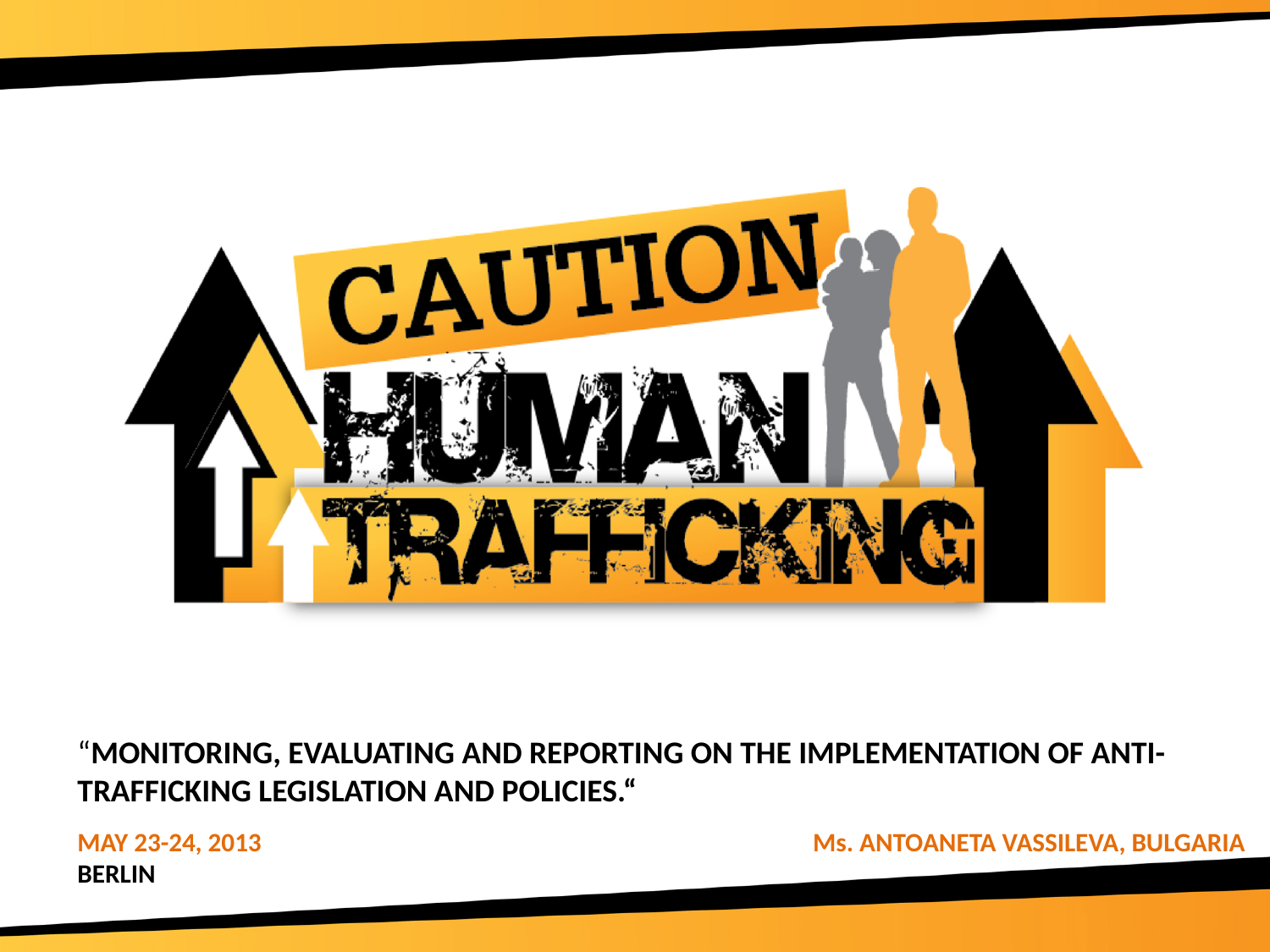

“MONITORING, EVALUATING AND REPORTING ON THE IMPLEMENTATION OF ANTI-TRAFFICKING LEGISLATION AND POLICIES.“

MAY 23-24, 2013				                 Ms. ANTOANETA VASSILEVA, BULGARIA
BERLIN